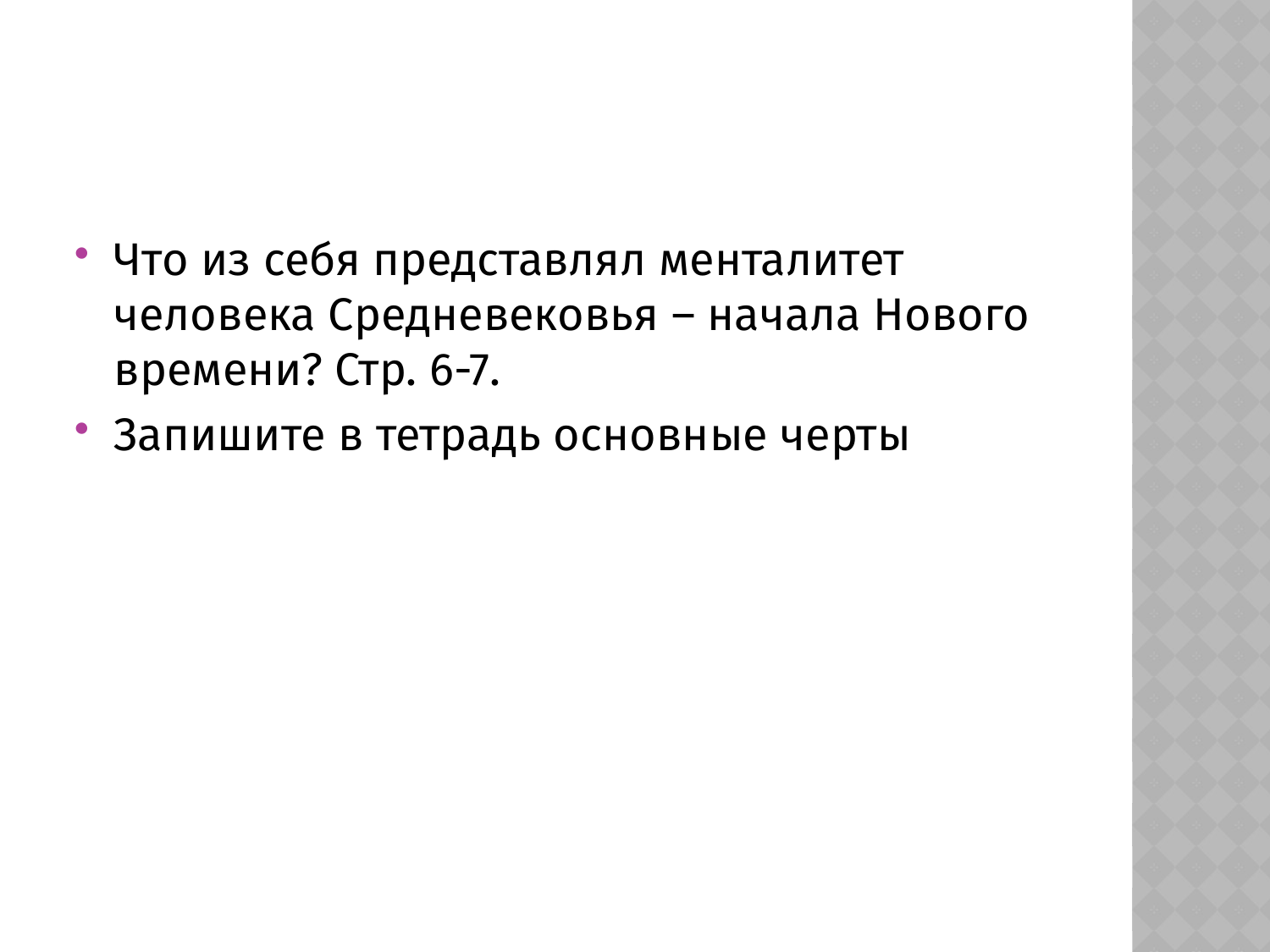

#
Что из себя представлял менталитет человека Средневековья – начала Нового времени? Стр. 6-7.
Запишите в тетрадь основные черты